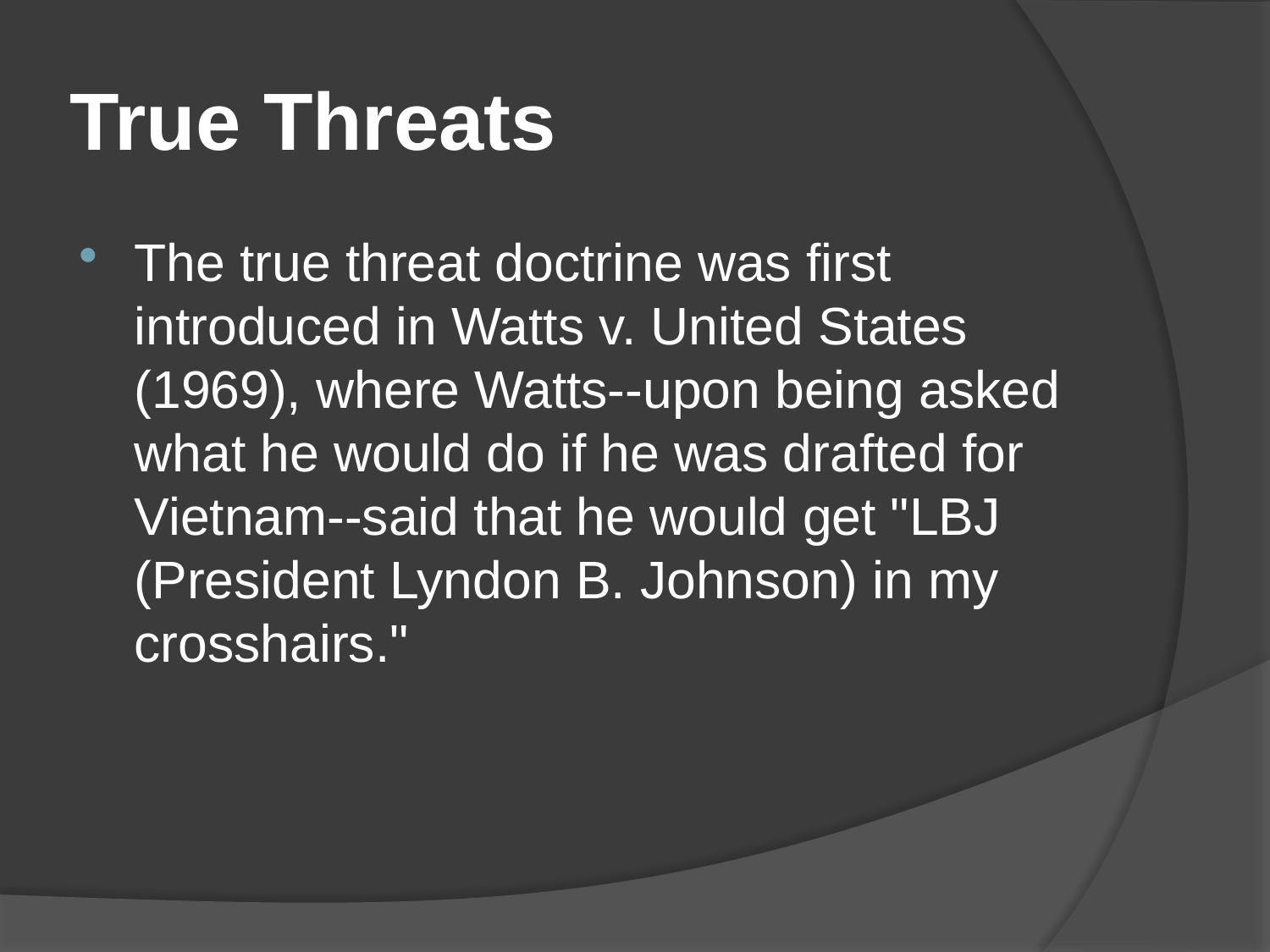

# True Threats
The true threat doctrine was first introduced in Watts v. United States (1969), where Watts--upon being asked what he would do if he was drafted for Vietnam--said that he would get "LBJ (President Lyndon B. Johnson) in my crosshairs."